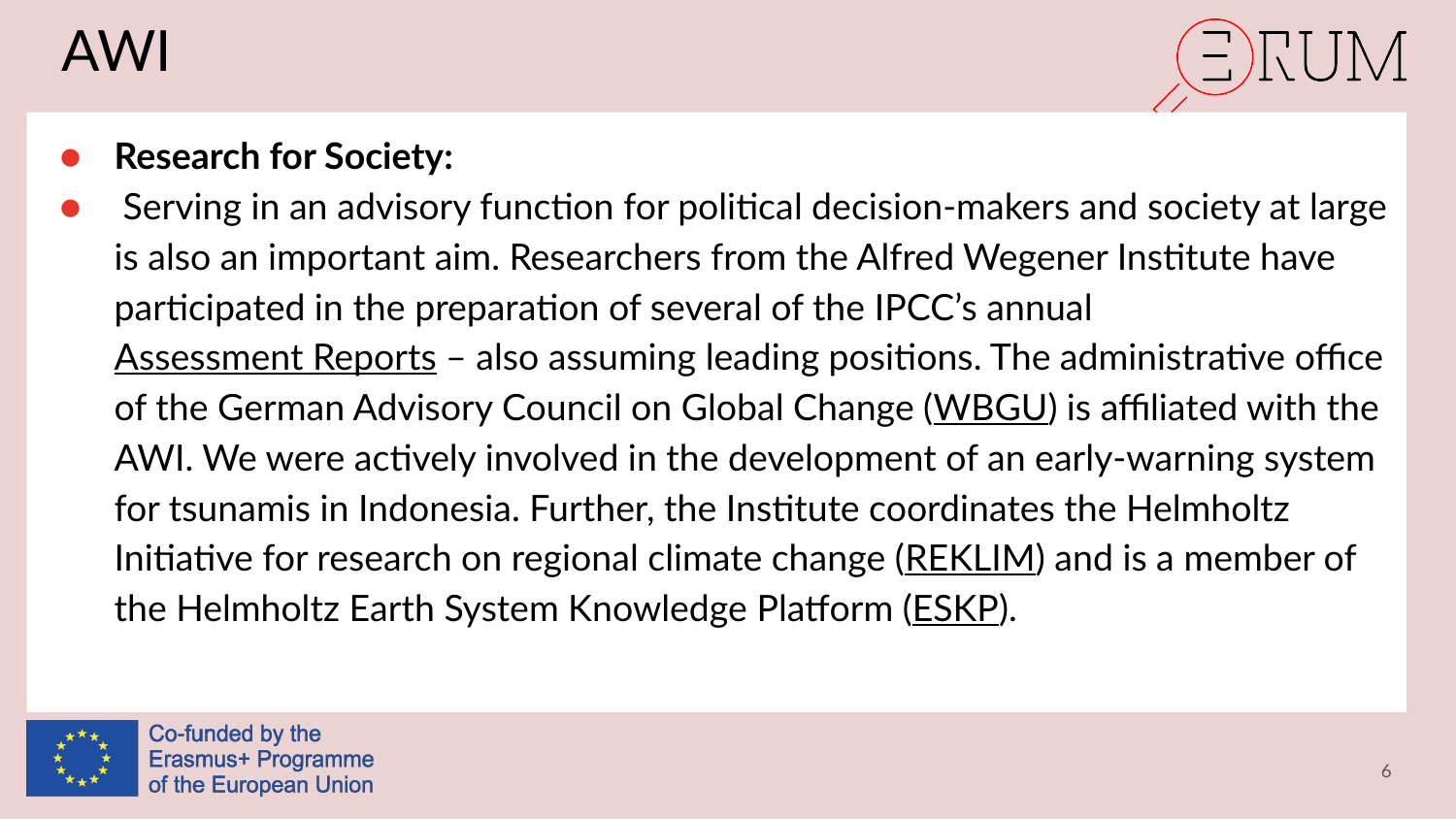

# AWI
Research for Society:
 Serving in an advisory function for political decision-makers and society at large is also an important aim. Researchers from the Alfred Wegener Institute have participated in the preparation of several of the IPCC’s annual Assessment Reports – also assuming leading positions. The administrative office of the German Advisory Council on Global Change (WBGU) is affiliated with the AWI. We were actively involved in the development of an early-warning system for tsunamis in Indonesia. Further, the Institute coordinates the Helmholtz Initiative for research on regional climate change (REKLIM) and is a member of the Helmholtz Earth System Knowledge Platform (ESKP).

6